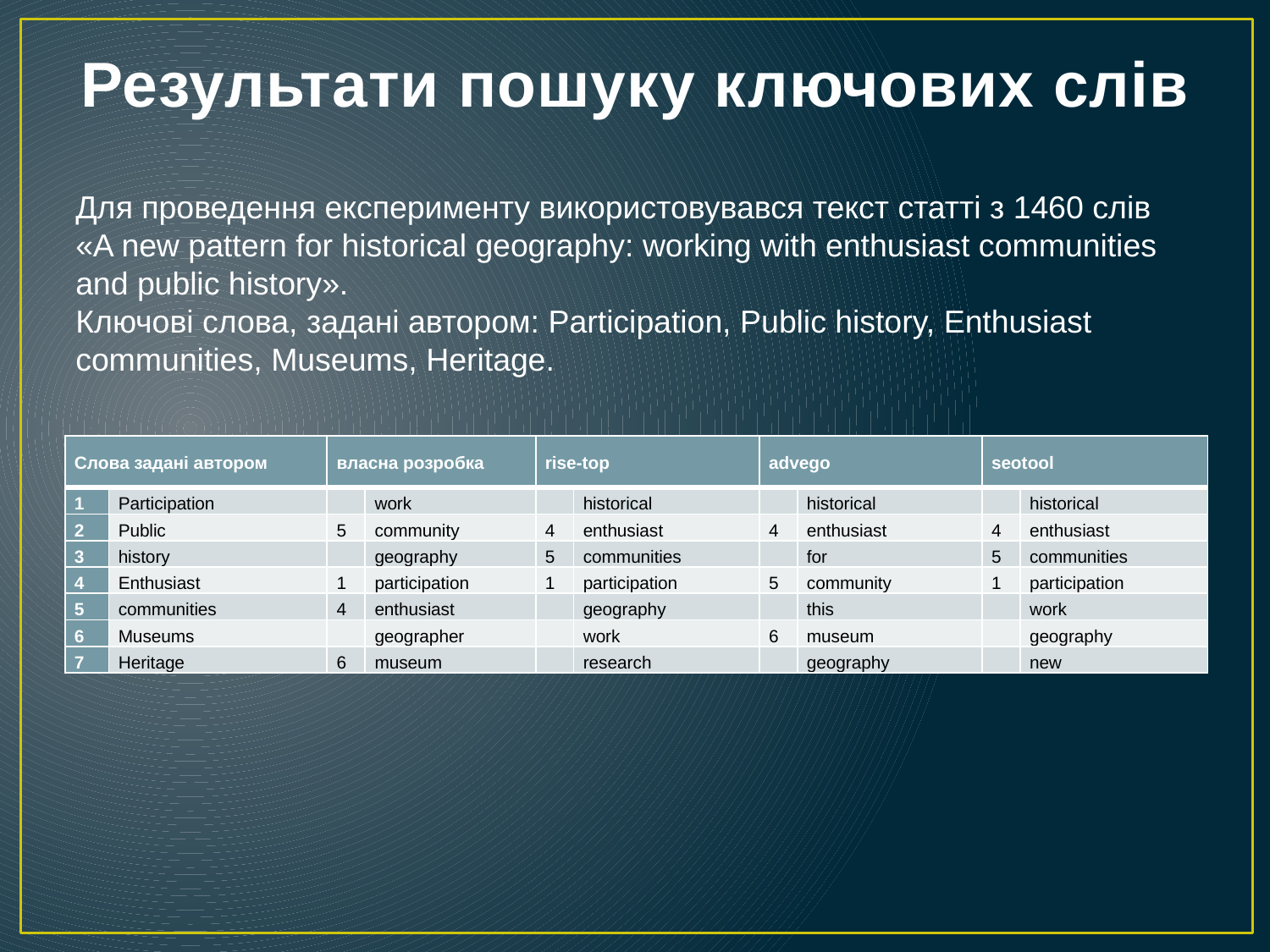

# Результати пошуку ключових слів
Для проведення експерименту використовувався текст статті з 1460 слів «A new pattern for historical geography: working with enthusiast communities and public history».
Ключові слова, задані автором: Participation, Public history, Enthusiast communities, Museums, Heritage.
| Слова задані автором |  | власна розробка |  | rise-top |  | advego |  | seotool |  |
| --- | --- | --- | --- | --- | --- | --- | --- | --- | --- |
| 1 | Participation |  | work |  | historical |  | historical |  | historical |
| 2 | Public | 5 | community | 4 | enthusiast | 4 | enthusiast | 4 | enthusiast |
| 3 | history |  | geography | 5 | communities |  | for | 5 | communities |
| 4 | Enthusiast | 1 | participation | 1 | participation | 5 | community | 1 | participation |
| 5 | communities | 4 | enthusiast |  | geography |  | this |  | work |
| 6 | Museums |  | geographer |  | work | 6 | museum |  | geography |
| 7 | Heritage | 6 | museum |  | research |  | geography |  | new |